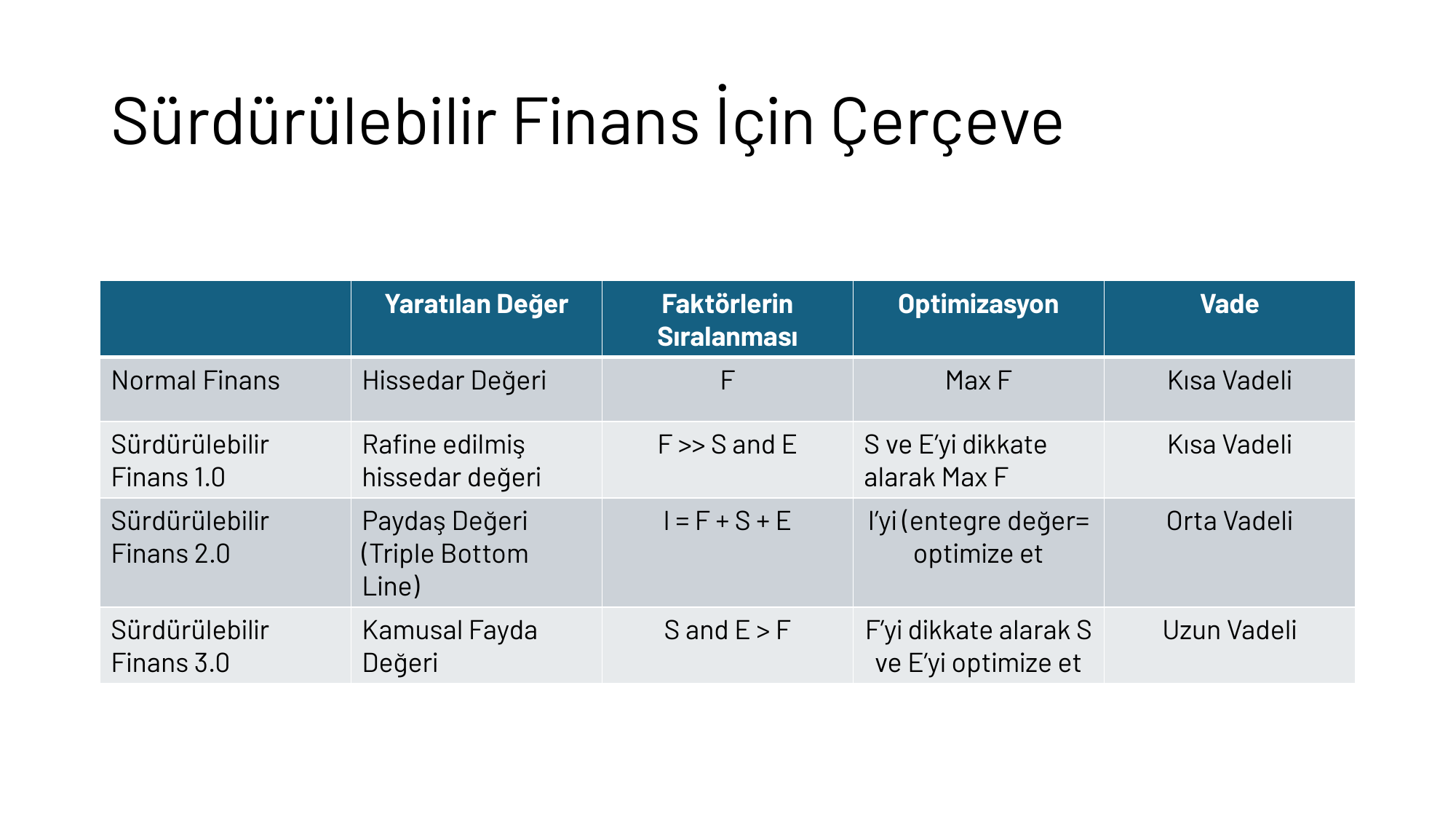

# Sürdürülebilir Finans İçin Çerçeve
|  | Yaratılan Değer | Faktörlerin Sıralanması | Optimizasyon | Vade |
| --- | --- | --- | --- | --- |
| Normal Finans | Hissedar Değeri | F | Max F | Kısa Vadeli |
| Sürdürülebilir Finans 1.0 | Rafine edilmiş hissedar değeri | F >> S and E | S ve E’yi dikkate alarak Max F | Kısa Vadeli |
| Sürdürülebilir Finans 2.0 | Paydaş Değeri (Triple Bottom Line) | I = F + S + E | I’yi (entegre değer= optimize et | Orta Vadeli |
| Sürdürülebilir Finans 3.0 | Kamusal Fayda Değeri | S and E > F | F’yi dikkate alarak S ve E’yi optimize et | Uzun Vadeli |